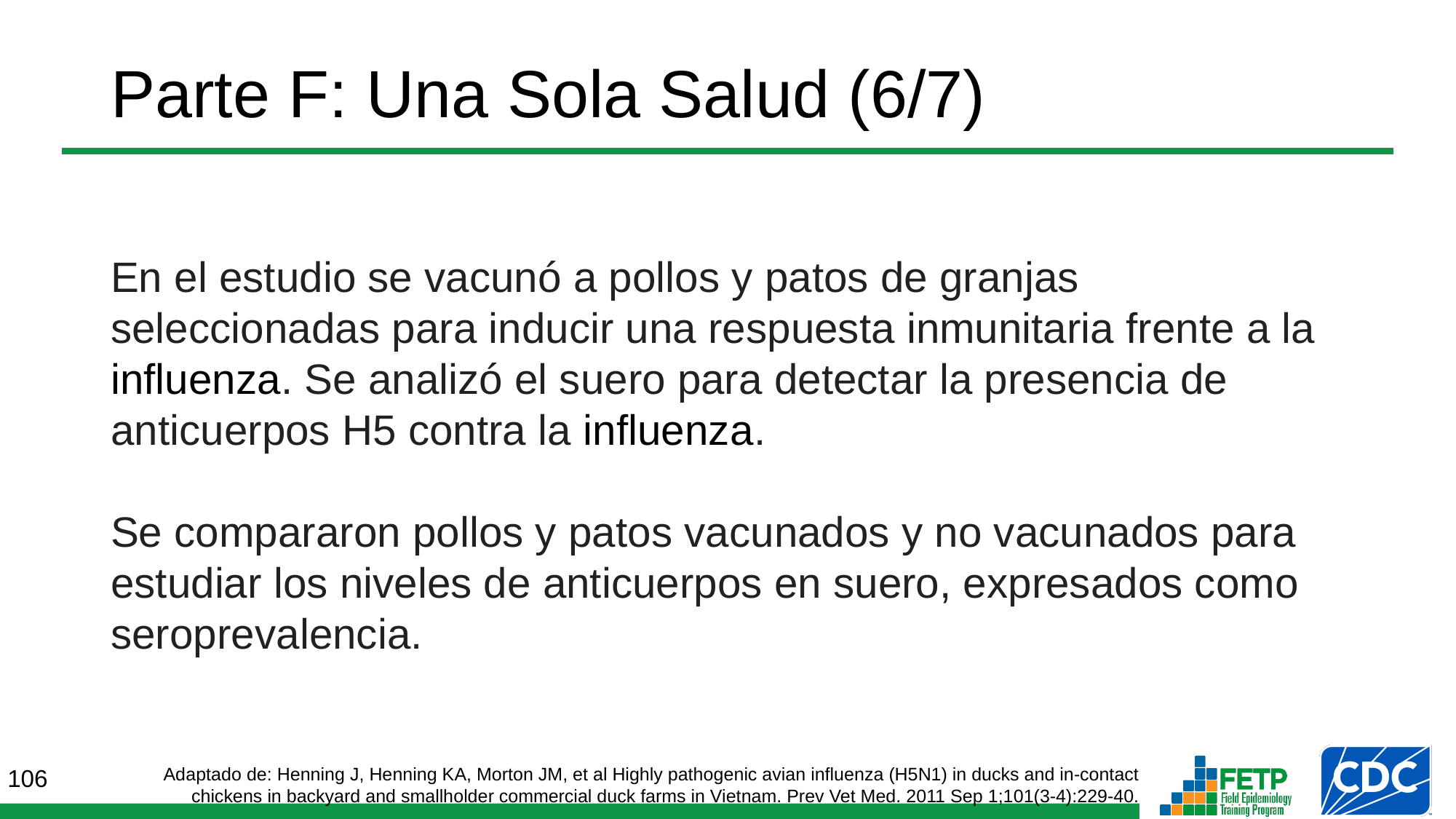

# Parte F: Una Sola Salud (6/7)
En el estudio se vacunó a pollos y patos de granjas seleccionadas para inducir una respuesta inmunitaria frente a la influenza. Se analizó el suero para detectar la presencia de anticuerpos H5 contra la influenza.

Se compararon pollos y patos vacunados y no vacunados para estudiar los niveles de anticuerpos en suero, expresados como seroprevalencia.
Adaptado de: Henning J, Henning KA, Morton JM, et al Highly pathogenic avian influenza (H5N1) in ducks and in-contact chickens in backyard and smallholder commercial duck farms in Vietnam. Prev Vet Med. 2011 Sep 1;101(3-4):229-40.